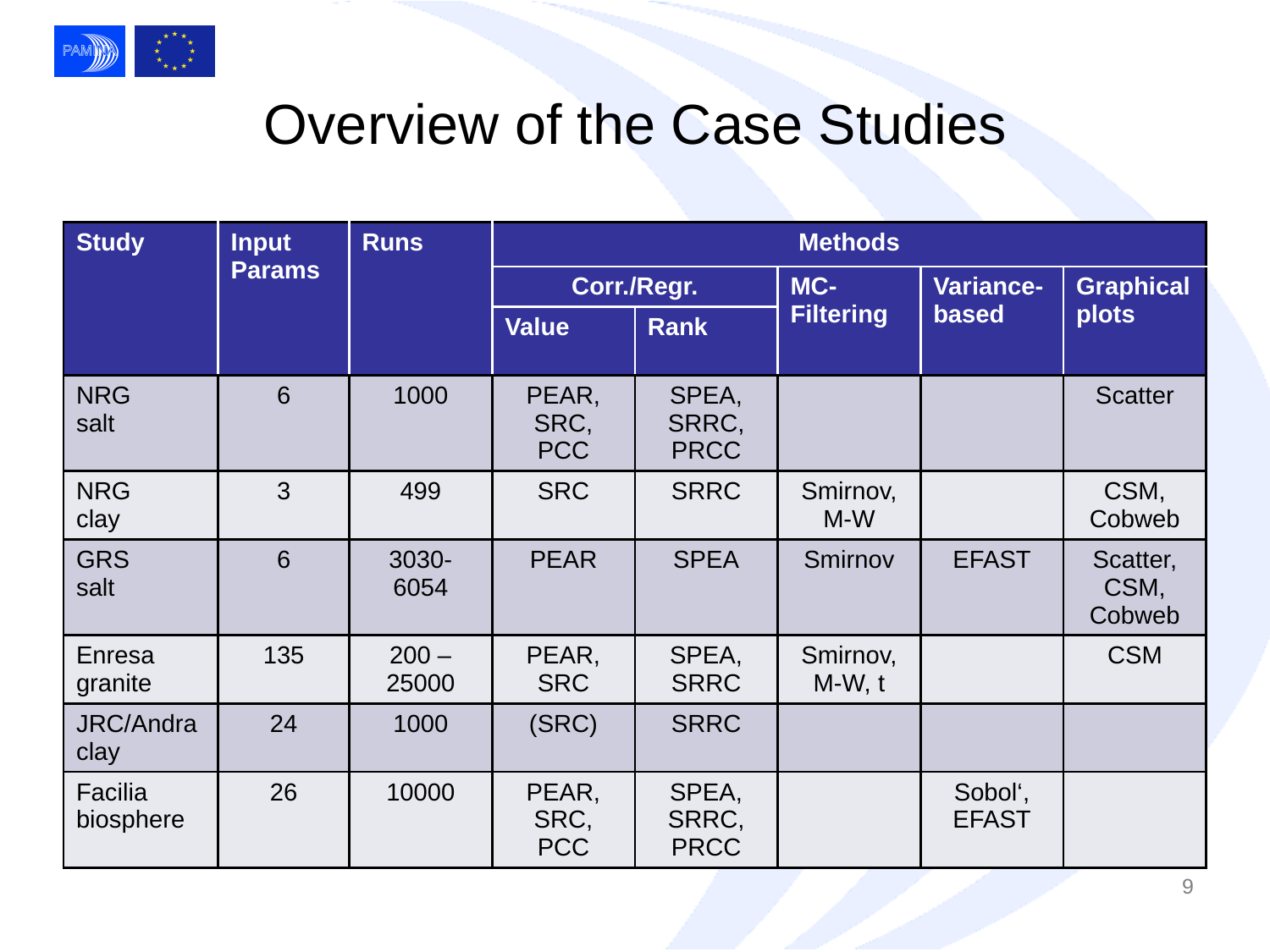

# Overview of the Case Studies
| Study | Input Params | Runs | Methods |  |  |  |  |
| --- | --- | --- | --- | --- | --- | --- | --- |
|  |  |  | Corr./Regr. |  | MC-Filtering | Variance-based | Graphical plots |
|  |  |  | Value | Rank |  |  |  |
| NRG salt | 6 | 1000 | PEAR, SRC, PCC | SPEA, SRRC, PRCC |  |  | Scatter |
| NRG clay | 3 | 499 | SRC | SRRC | Smirnov, M-W |  | CSM, Cobweb |
| GRS salt | 6 | 3030-6054 | PEAR | SPEA | Smirnov | EFAST | Scatter, CSM, Cobweb |
| Enresa granite | 135 | 200 – 25000 | PEAR, SRC | SPEA, SRRC | Smirnov, M-W, t |  | CSM |
| JRC/Andra clay | 24 | 1000 | (SRC) | SRRC |  |  |  |
| Facilia biosphere | 26 | 10000 | PEAR, SRC, PCC | SPEA, SRRC, PRCC |  | Sobol‘, EFAST |  |
9